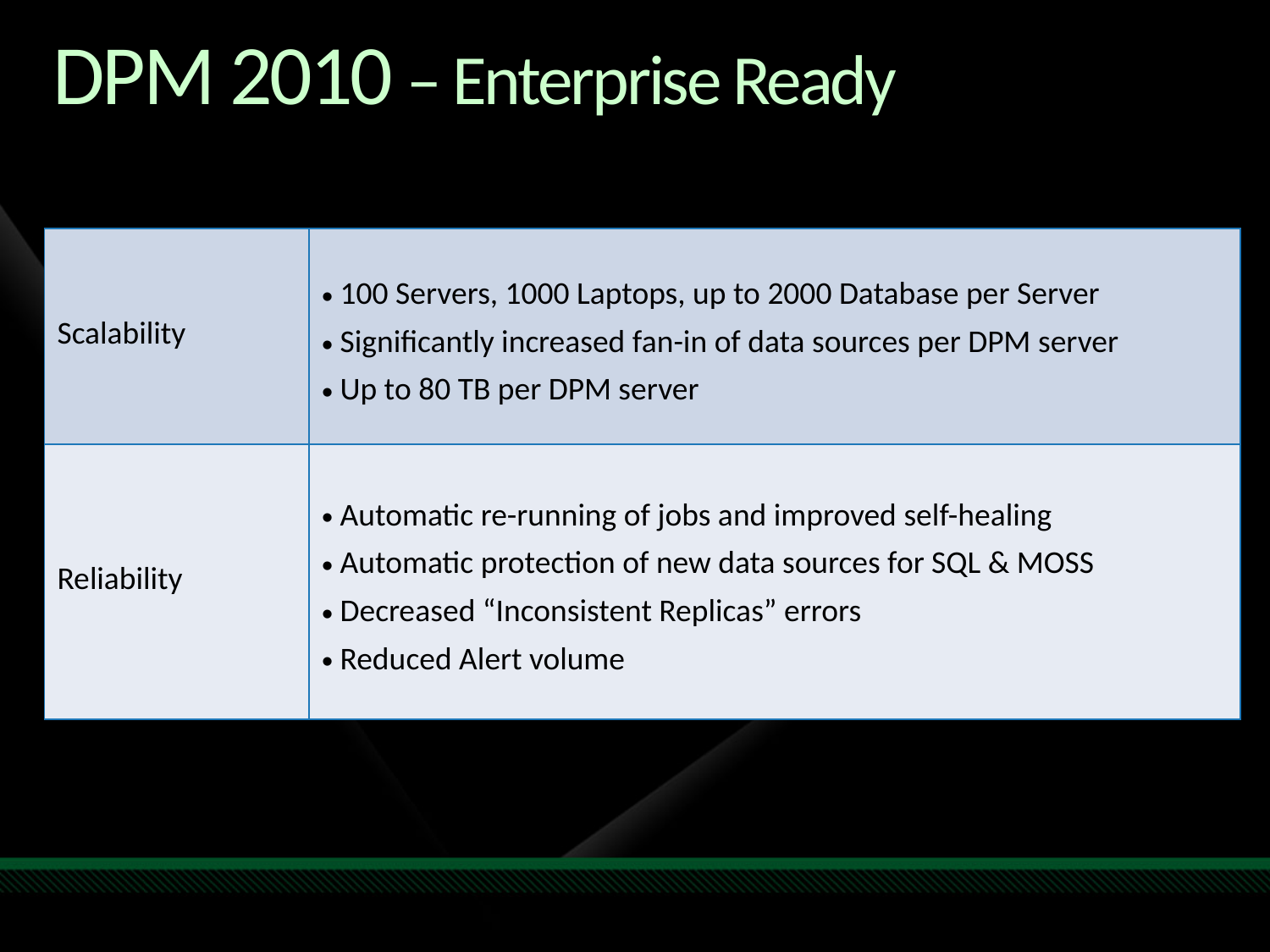

# DPM 2010 – Enterprise Ready
| Scalability | 100 Servers, 1000 Laptops, up to 2000 Database per Server Significantly increased fan-in of data sources per DPM server Up to 80 TB per DPM server |
| --- | --- |
| Reliability | Automatic re-running of jobs and improved self-healing Automatic protection of new data sources for SQL & MOSS Decreased “Inconsistent Replicas” errors Reduced Alert volume |